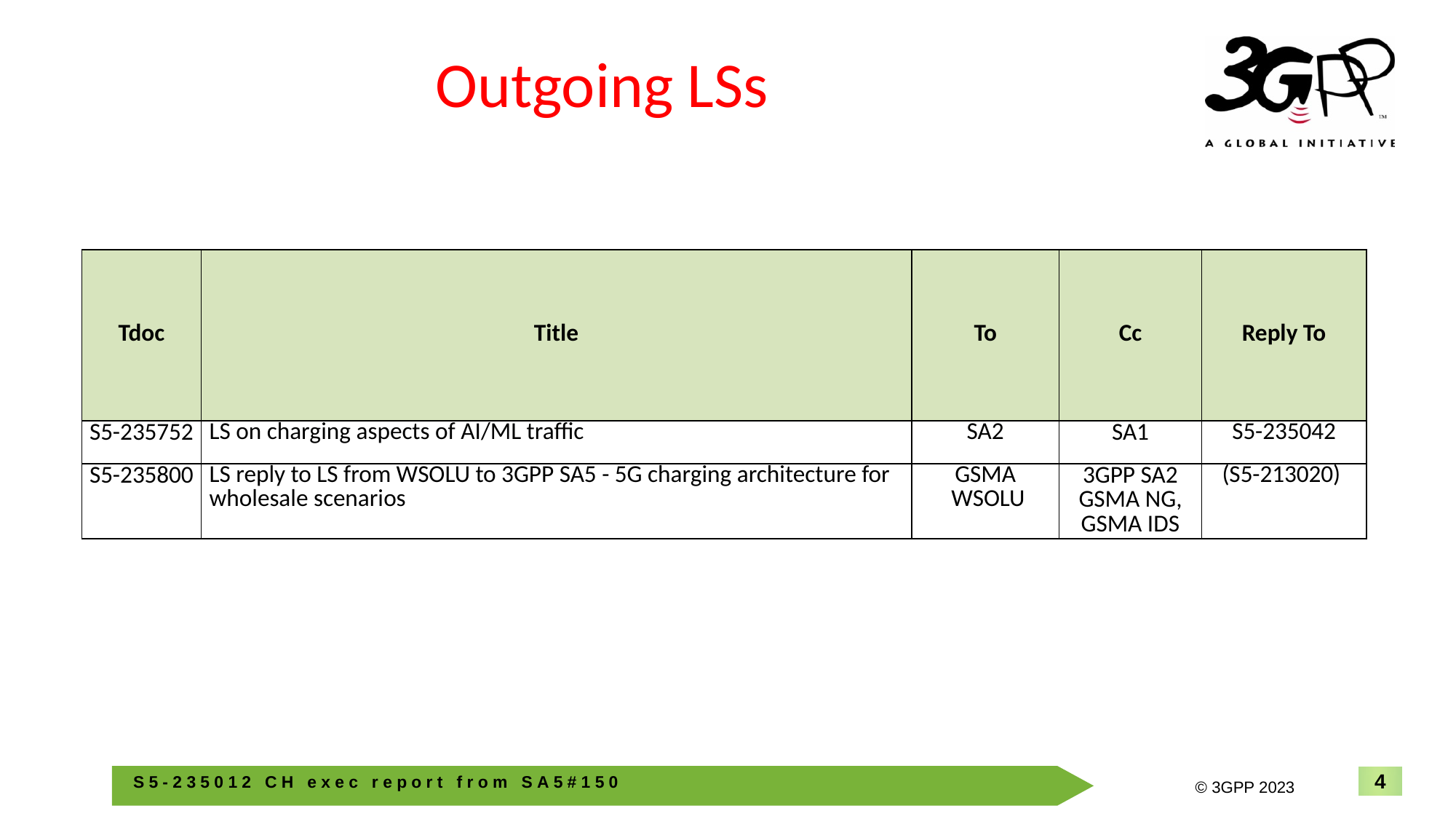

# Outgoing LSs
| Tdoc | Title | To | Cc | Reply To |
| --- | --- | --- | --- | --- |
| S5-235752 | LS on charging aspects of AI/ML traffic | SA2 | SA1 | S5-235042 |
| S5-235800 | LS reply to LS from WSOLU to 3GPP SA5 - 5G charging architecture for wholesale scenarios | GSMA WSOLU | 3GPP SA2 GSMA NG, GSMA IDS | (S5-213020) |